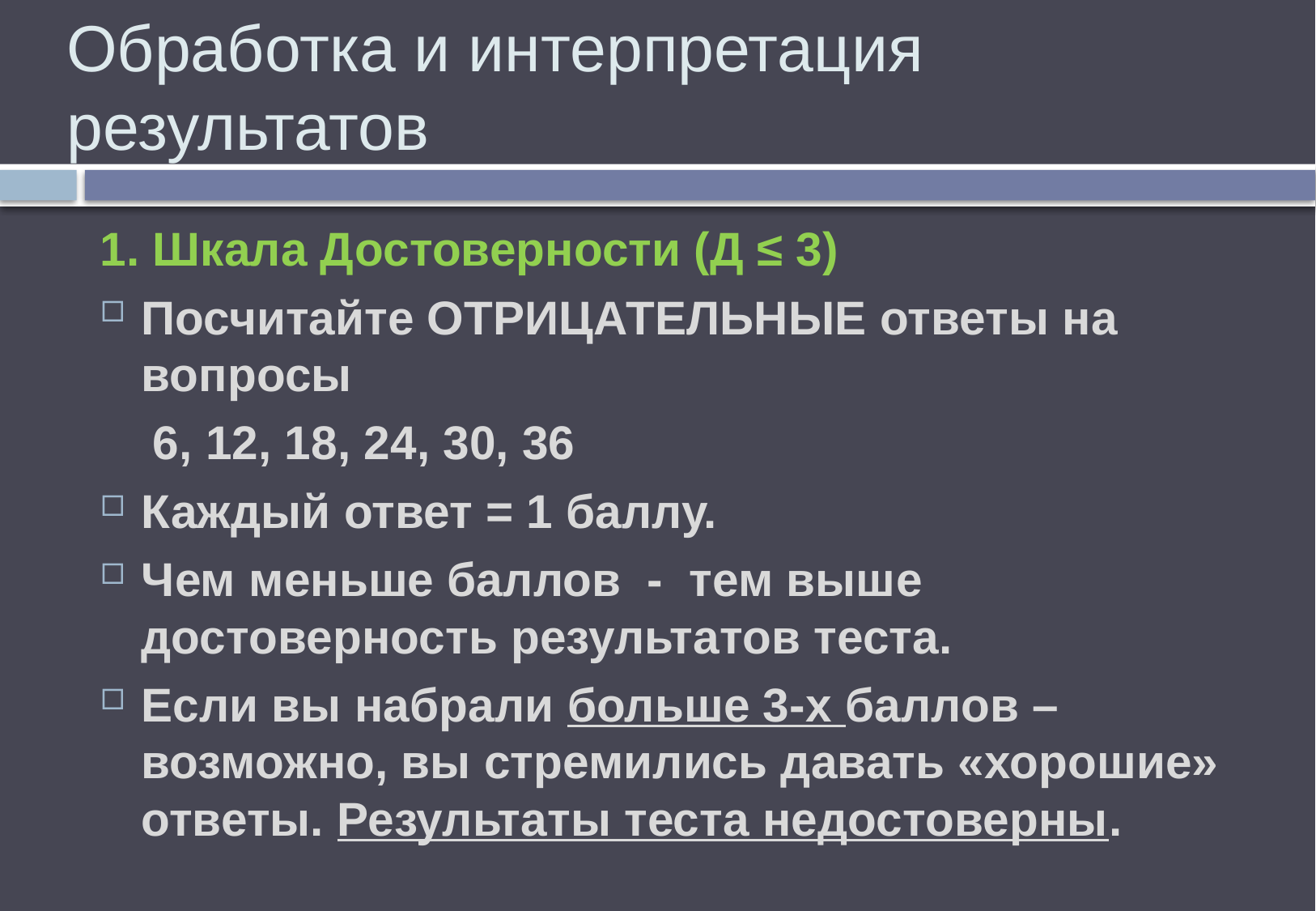

# Обработка и интерпретация результатов
1. Шкала Достоверности (Д ≤ 3)
Посчитайте ОТРИЦАТЕЛЬНЫЕ ответы на вопросы
    6, 12, 18, 24, 30, 36
Каждый ответ = 1 баллу.
Чем меньше баллов  -  тем выше достоверность результатов теста.
Если вы набрали больше 3-х баллов – возможно, вы стремились давать «хорошие» ответы. Результаты теста недостоверны.